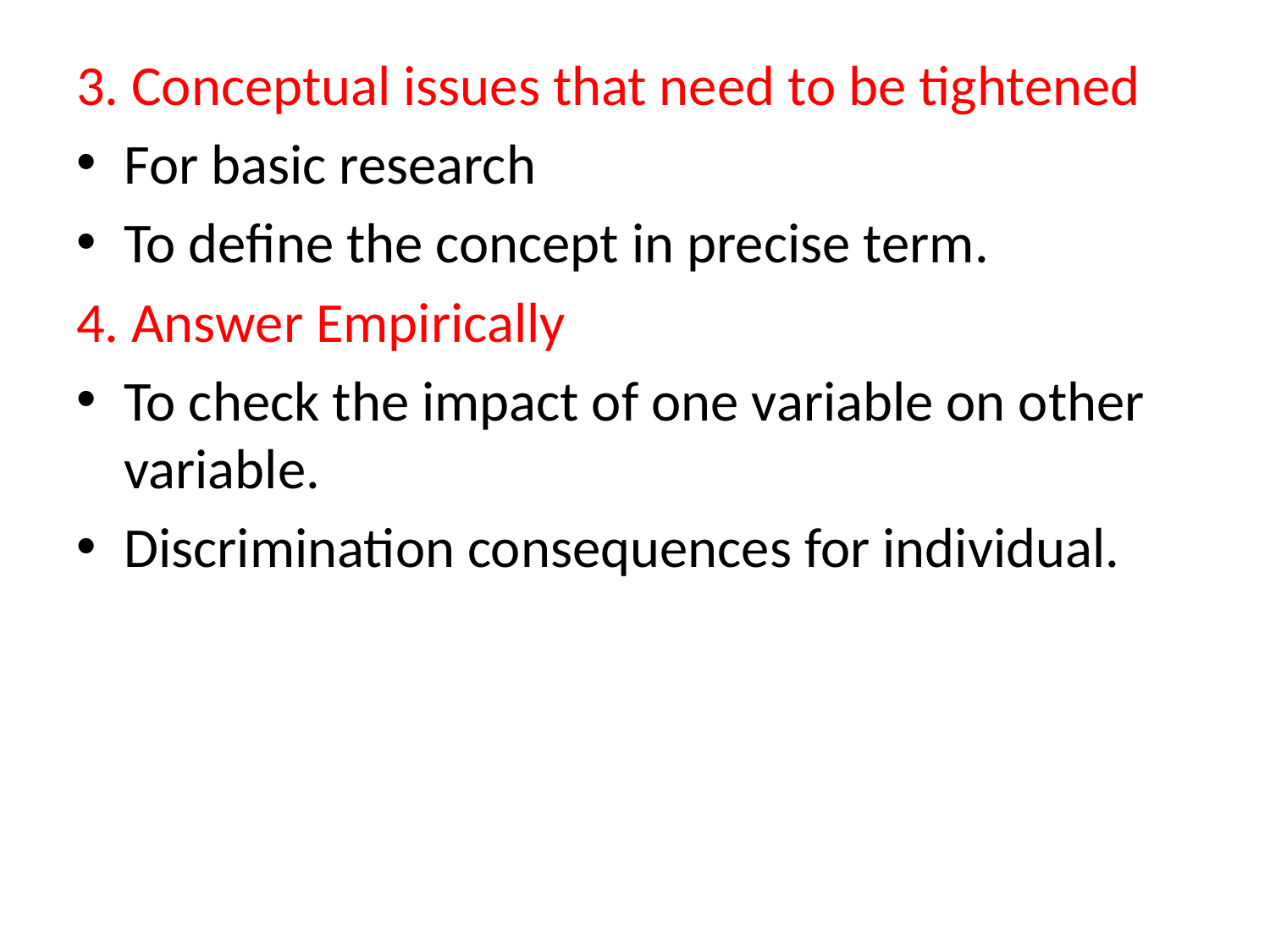

3. Conceptual issues that need to be tightened
For basic research
To define the concept in precise term.
4. Answer Empirically
To check the impact of one variable on other variable.
Discrimination consequences for individual.